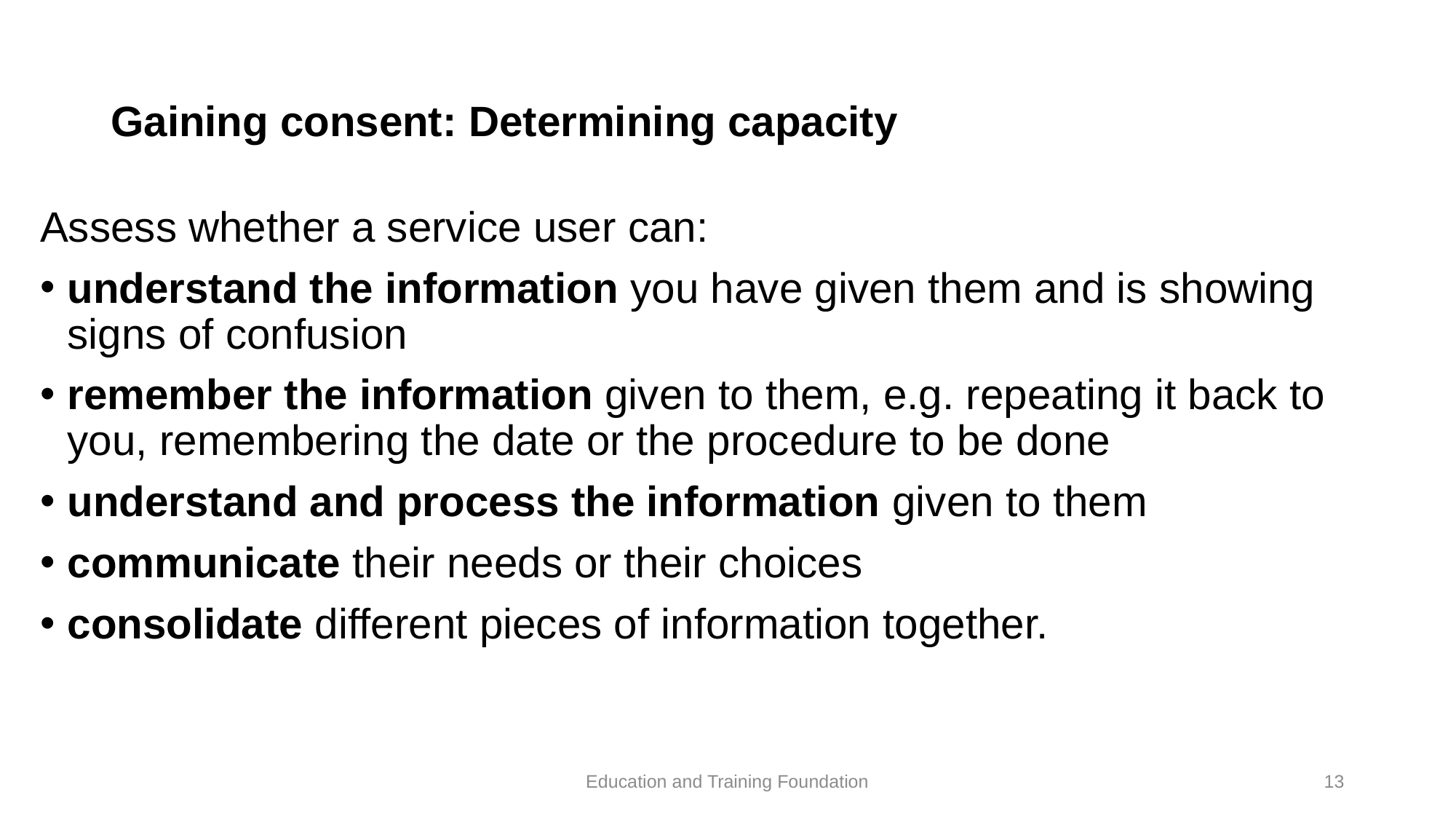

# Gaining consent: Determining capacity

Assess whether a service user can:
understand the information you have given them and is showing signs of confusion
remember the information given to them, e.g. repeating it back to you, remembering the date or the procedure to be done
understand and process the information given to them
communicate their needs or their choices
consolidate different pieces of information together.

Education and Training Foundation
13